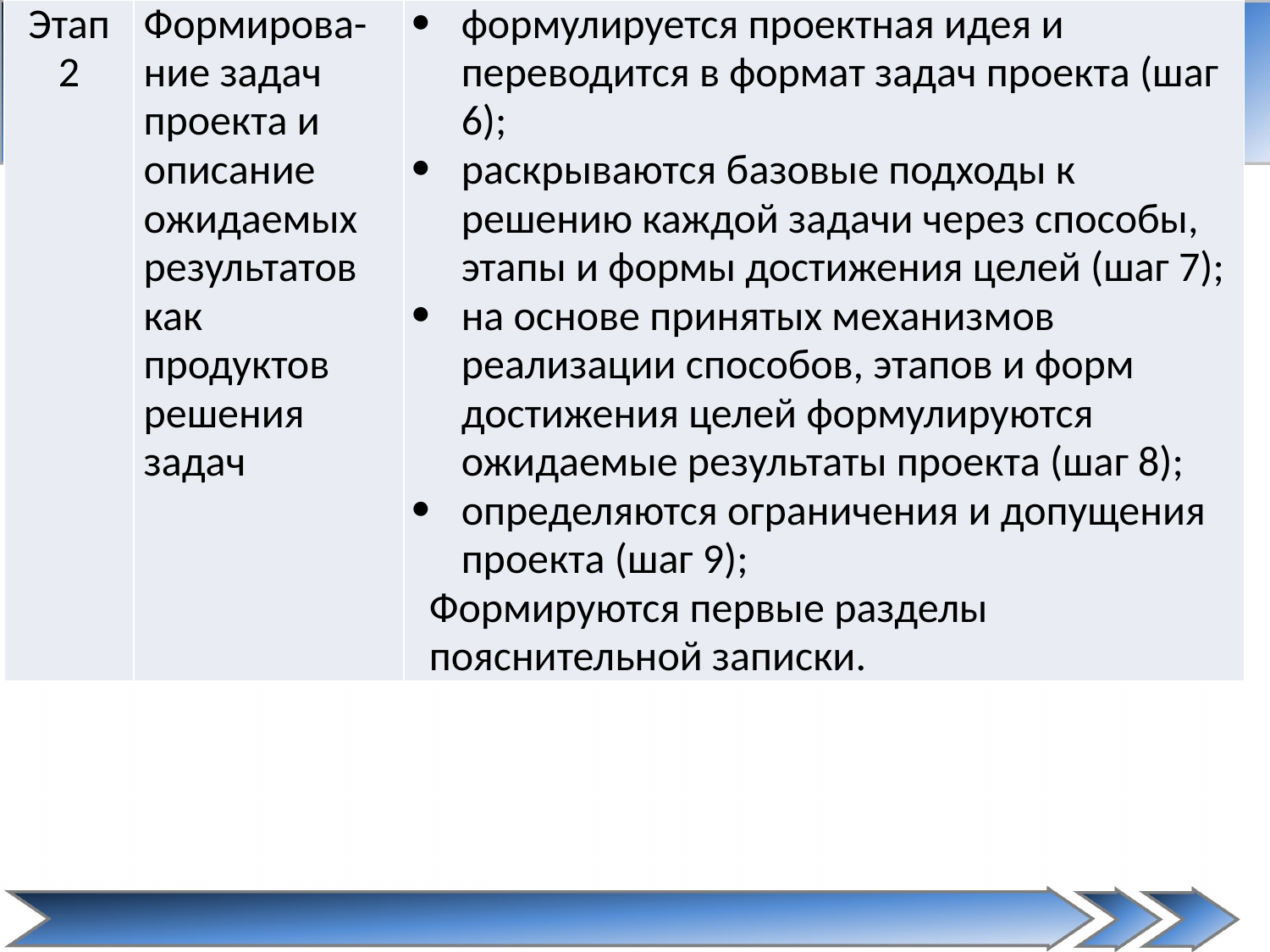

| Этап 2 | Формирова-ние задач проекта и описание ожидаемых результатов как продуктов решения задач | формулируется проектная идея и переводится в формат задач проекта (шаг 6); раскрываются базовые подходы к решению каждой задачи через способы, этапы и формы достижения целей (шаг 7); на основе принятых механизмов реализации способов, этапов и форм достижения целей формулируются ожидаемые результаты проекта (шаг 8); определяются ограничения и допущения проекта (шаг 9); Формируются первые разделы пояснительной записки. |
| --- | --- | --- |
#